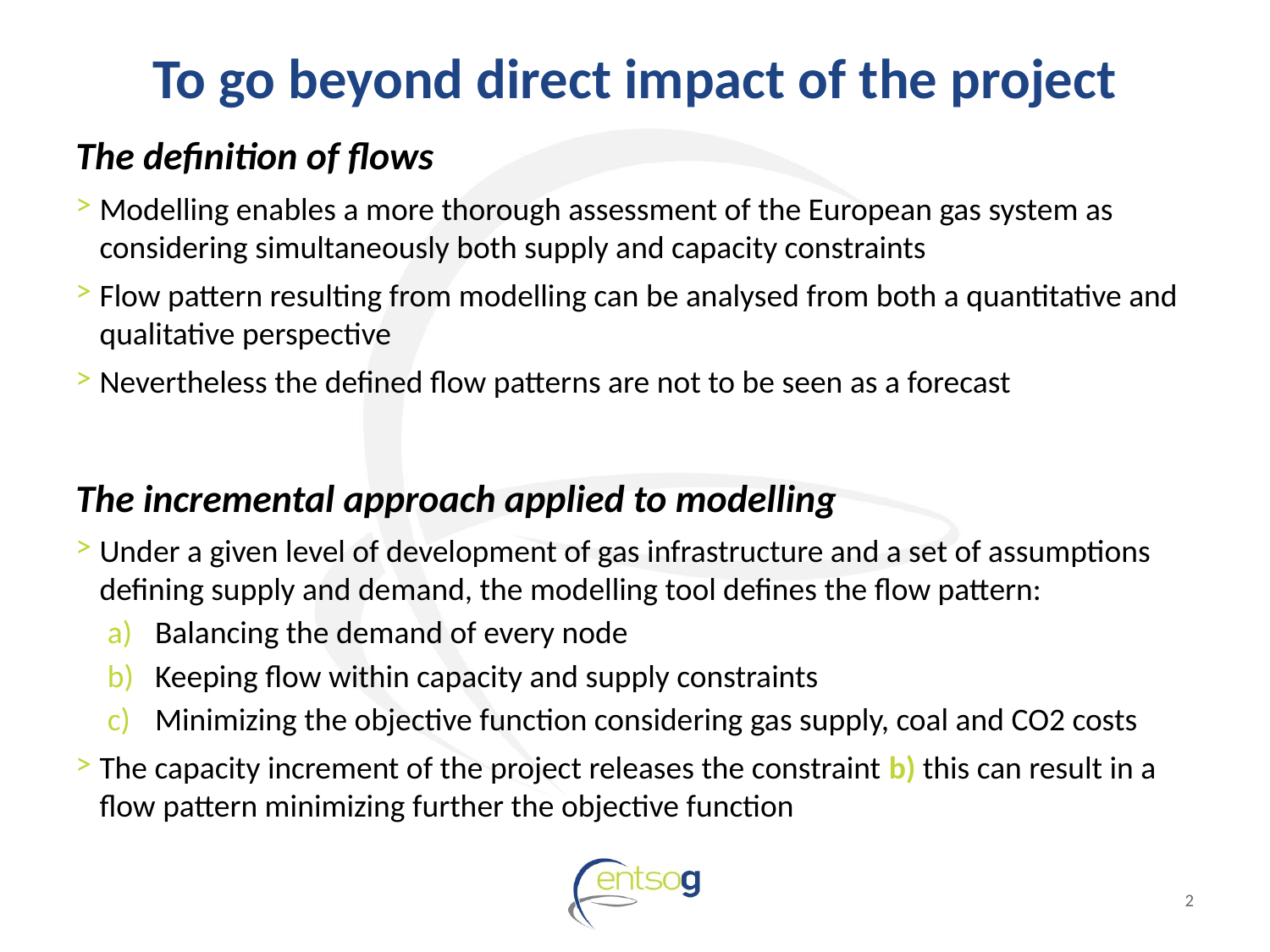

# To go beyond direct impact of the project
The definition of flows
Modelling enables a more thorough assessment of the European gas system as considering simultaneously both supply and capacity constraints
Flow pattern resulting from modelling can be analysed from both a quantitative and qualitative perspective
Nevertheless the defined flow patterns are not to be seen as a forecast

The incremental approach applied to modelling
Under a given level of development of gas infrastructure and a set of assumptions defining supply and demand, the modelling tool defines the flow pattern:
Balancing the demand of every node
Keeping flow within capacity and supply constraints
Minimizing the objective function considering gas supply, coal and CO2 costs
The capacity increment of the project releases the constraint b) this can result in a flow pattern minimizing further the objective function

2